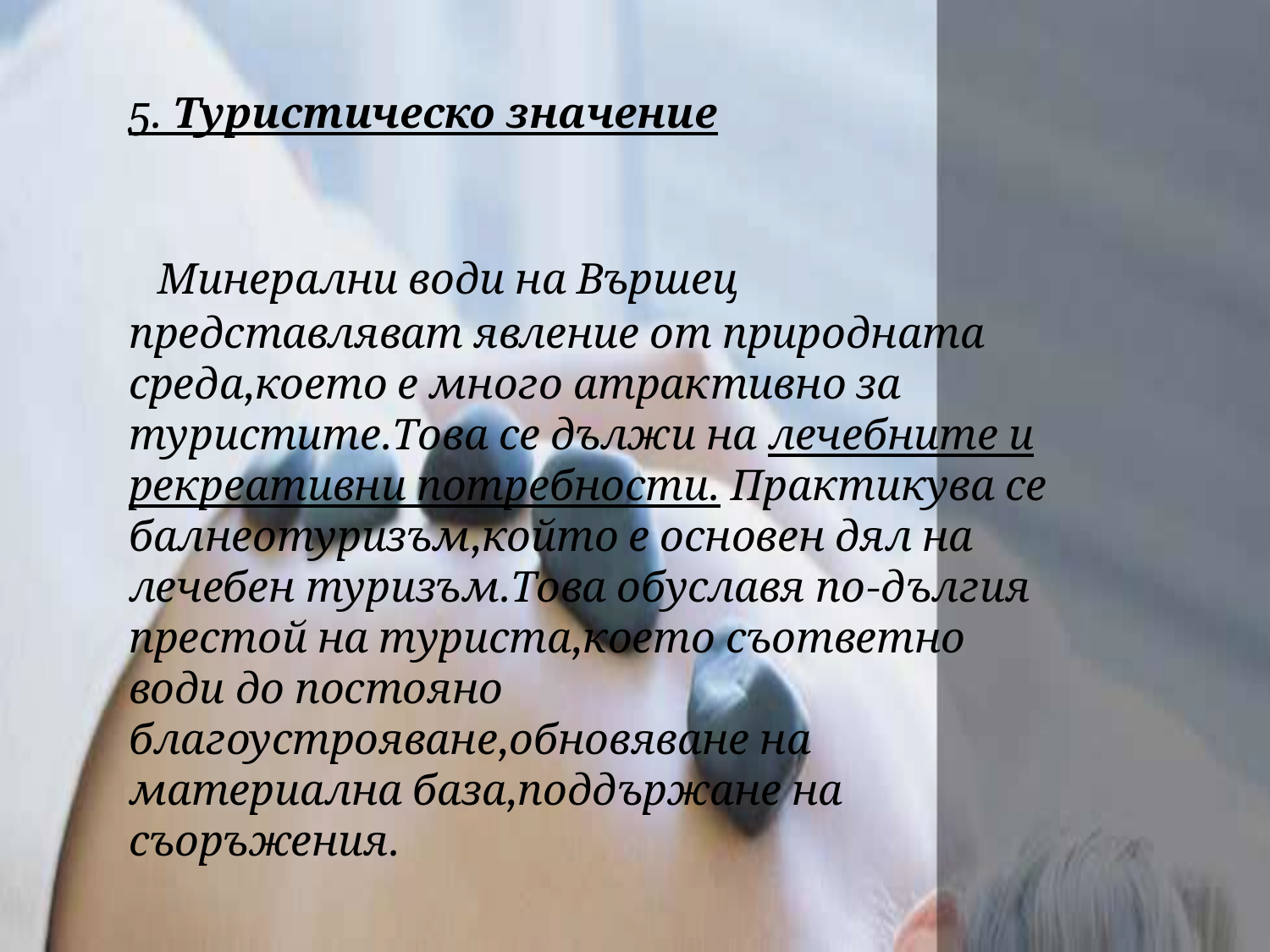

5. Туристическо значение
  Минерални води на Вършец представляват явление от природната среда,което е много атрактивно за туристите.Това се дължи на лечебните и рекреативни потребности. Практикува се балнеотуризъм,който е основен дял на лечебен туризъм.Това обуславя по-дългия престой на туриста,което съответно води до постояно  благоустрояване,обновяване на материална база,поддържане на съоръжения.